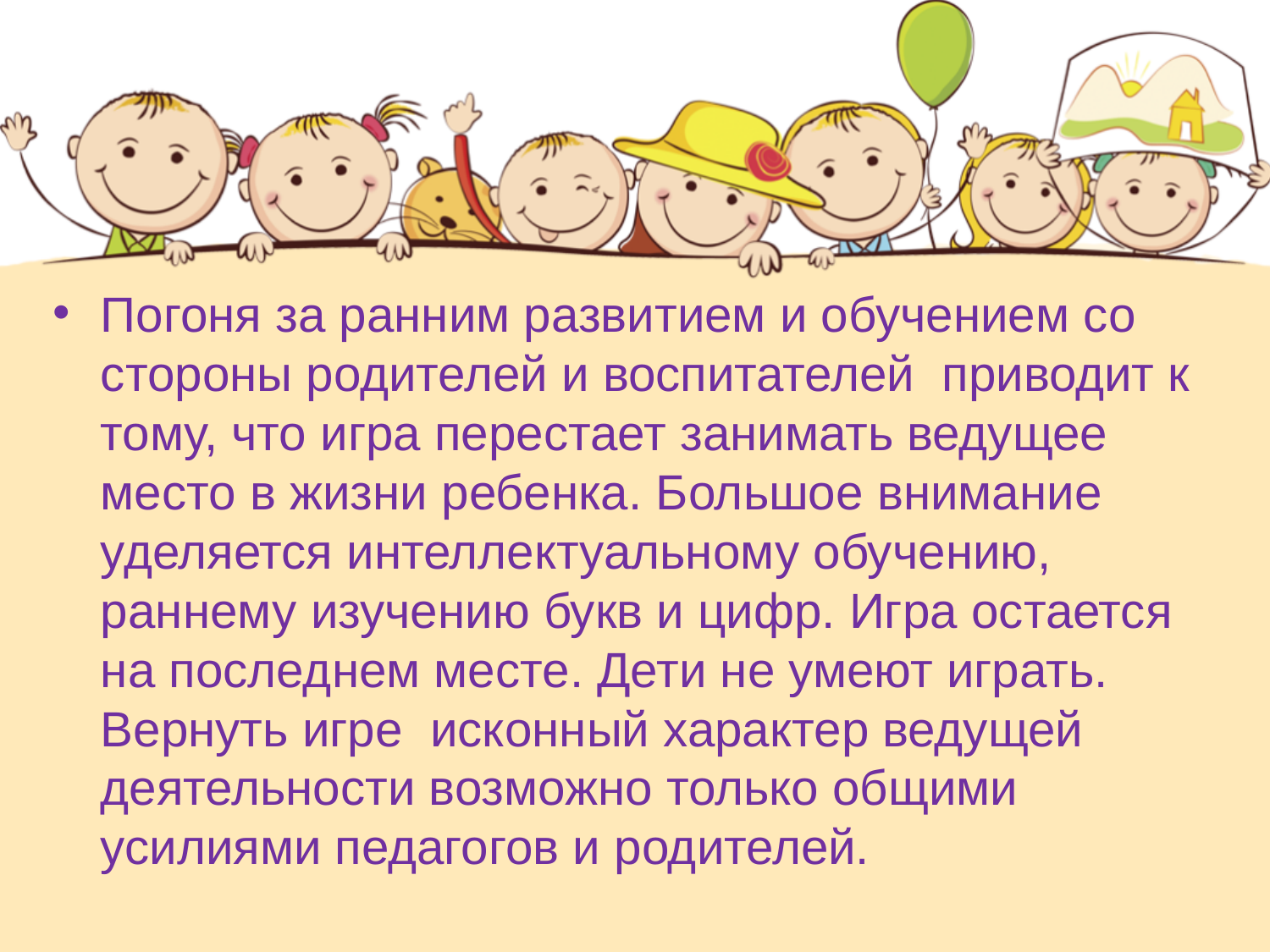

Погоня за ранним развитием и обучением со стороны родителей и воспитателей  приводит к тому, что игра перестает занимать ведущее место в жизни ребенка. Большое внимание уделяется интеллектуальному обучению, раннему изучению букв и цифр. Игра остается на последнем месте. Дети не умеют играть.   Вернуть игре  исконный характер ведущей деятельности возможно только общими усилиями педагогов и родителей.